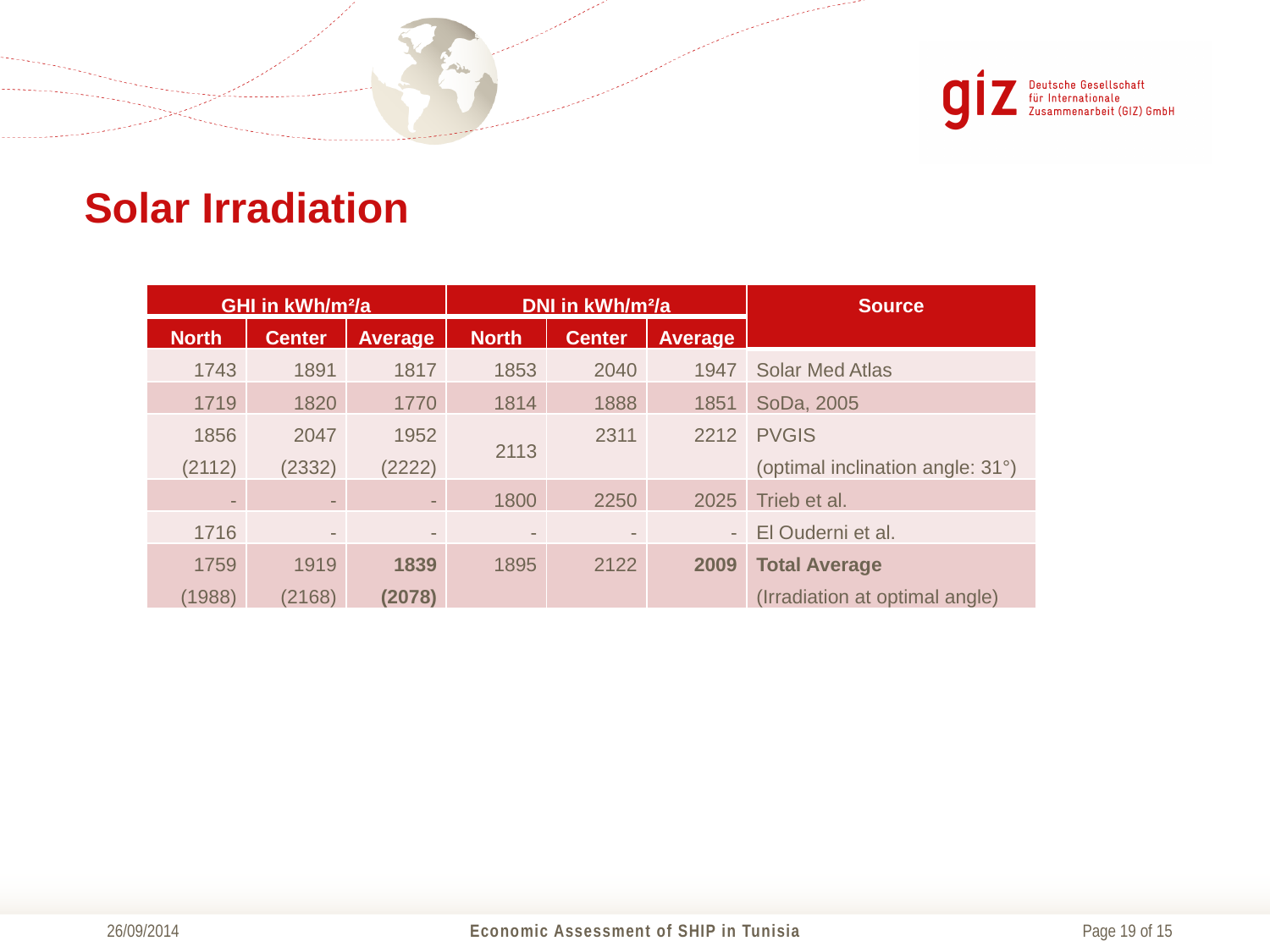

Solar Irradiation
| GHI in kWh/m²/a |  |  | DNI in kWh/m²/a |  |  | Source |
| --- | --- | --- | --- | --- | --- | --- |
| North | Center | Average | North | Center | Average |  |
| 1743 | 1891 | 1817 | 1853 | 2040 | 1947 | Solar Med Atlas |
| 1719 | 1820 | 1770 | 1814 | 1888 | 1851 | SoDa, 2005 |
| 1856 (2112) | 2047 (2332) | 1952 (2222) | 2113 | 2311 | 2212 | PVGIS (optimal inclination angle: 31°) |
| - | - | - | 1800 | 2250 | 2025 | Trieb et al. |
| 1716 | - | - | - | - | - | El Ouderni et al. |
| 1759 (1988) | 1919 (2168) | 1839 (2078) | 1895 | 2122 | 2009 | Total Average (Irradiation at optimal angle) |
26/09/2014
Economic Assessment of SHIP in Tunisia